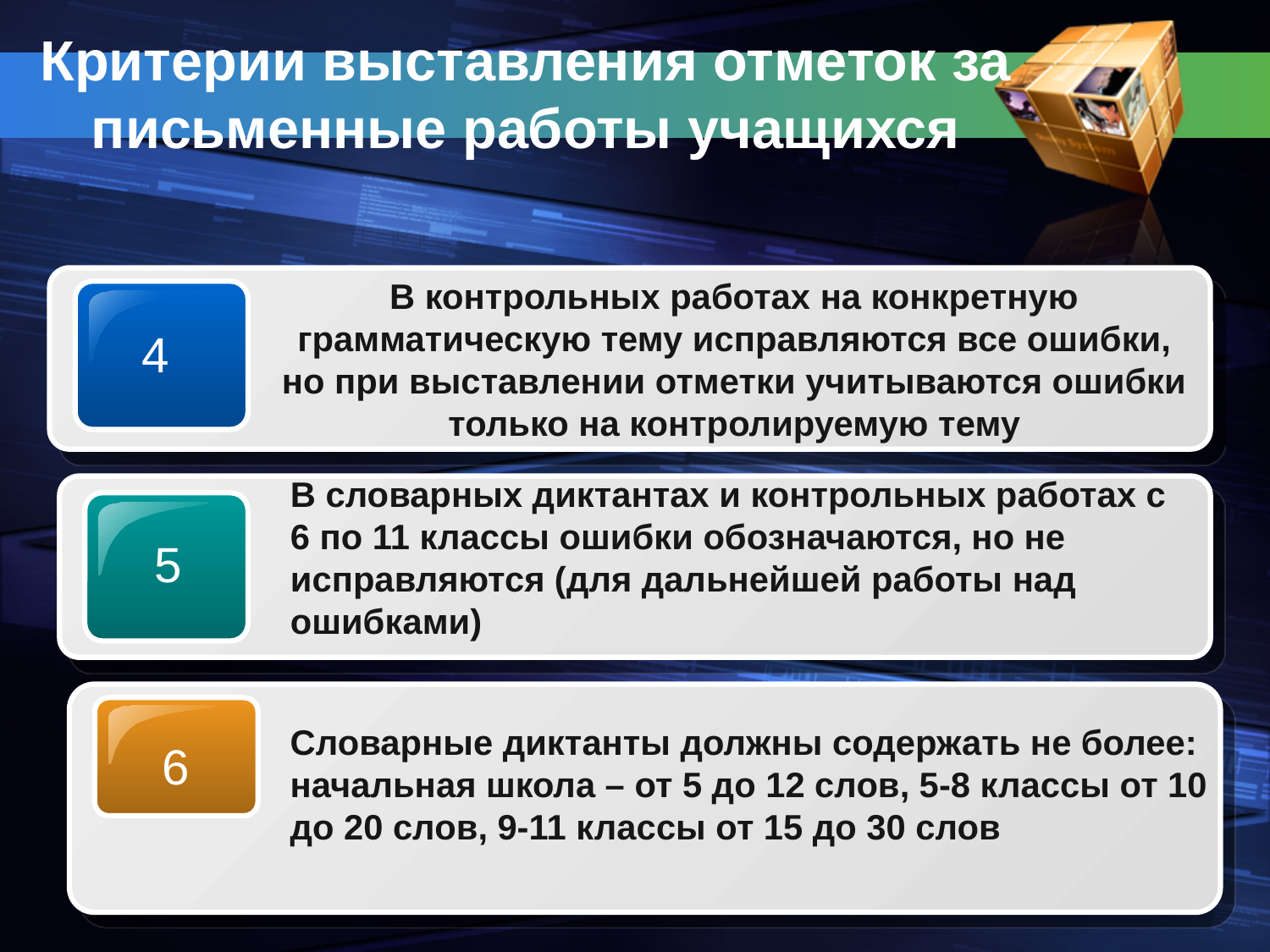

# Критерии выставления отметок за письменные работы учащихся

В контрольных работах на конкретную грамматическую тему исправляются все ошибки, но при выставлении отметки учитываются ошибки только на контролируемую тему

4
В словарных диктантах и контрольных работах с 6 по 11 классы ошибки обозначаются, но не исправляются (для дальнейшей работы над ошибками)

5

Словарные диктанты должны содержать не более: начальная школа – от 5 до 12 слов, 5-8 классы от 10 до 20 слов, 9-11 классы от 15 до 30 слов
6